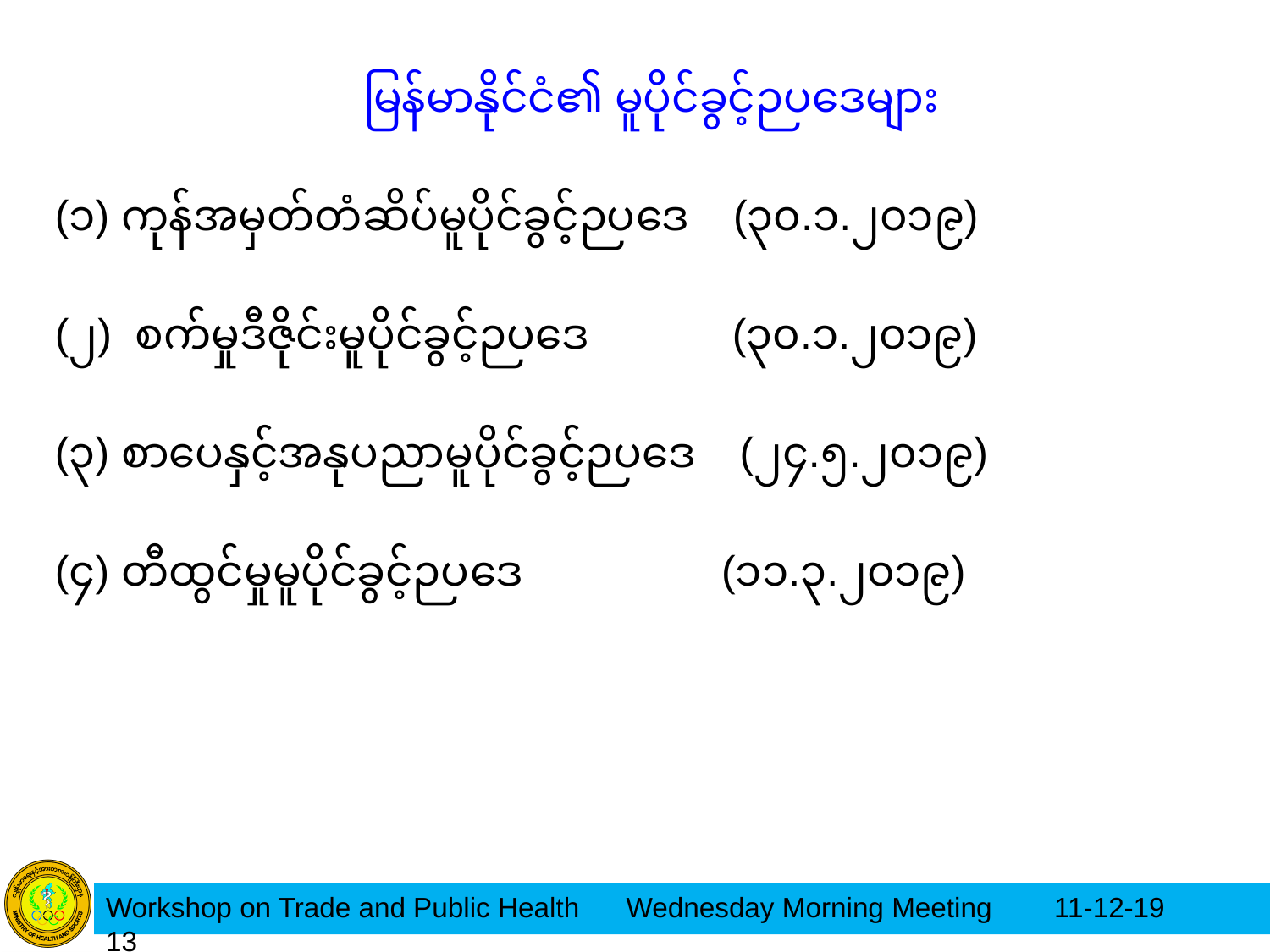

မြန်မာနိုင်ငံ၏ မူပိုင်ခွင့်ဉပဒေများ

(၁) ကုန်အမှတ်တံဆိပ်မူပိုင်ခွင့်ဉပဒေ    (၃၀.၁.၂၀၁၉)

(၂)  စက်မှုဒီဇိုင်းမူပိုင်ခွင့်ဉပဒေ             (၃၀.၁.၂၀၁၉)

(၃) စာပေနှင့်အနုပညာမူပိုင်ခွင့်ဉပဒေ    (၂၄.၅.၂၀၁၉)

(၄) တီထွင်မှုမူပိုင်ခွင့်ဉပဒေ                  (၁၁.၃.၂၀၁၉)